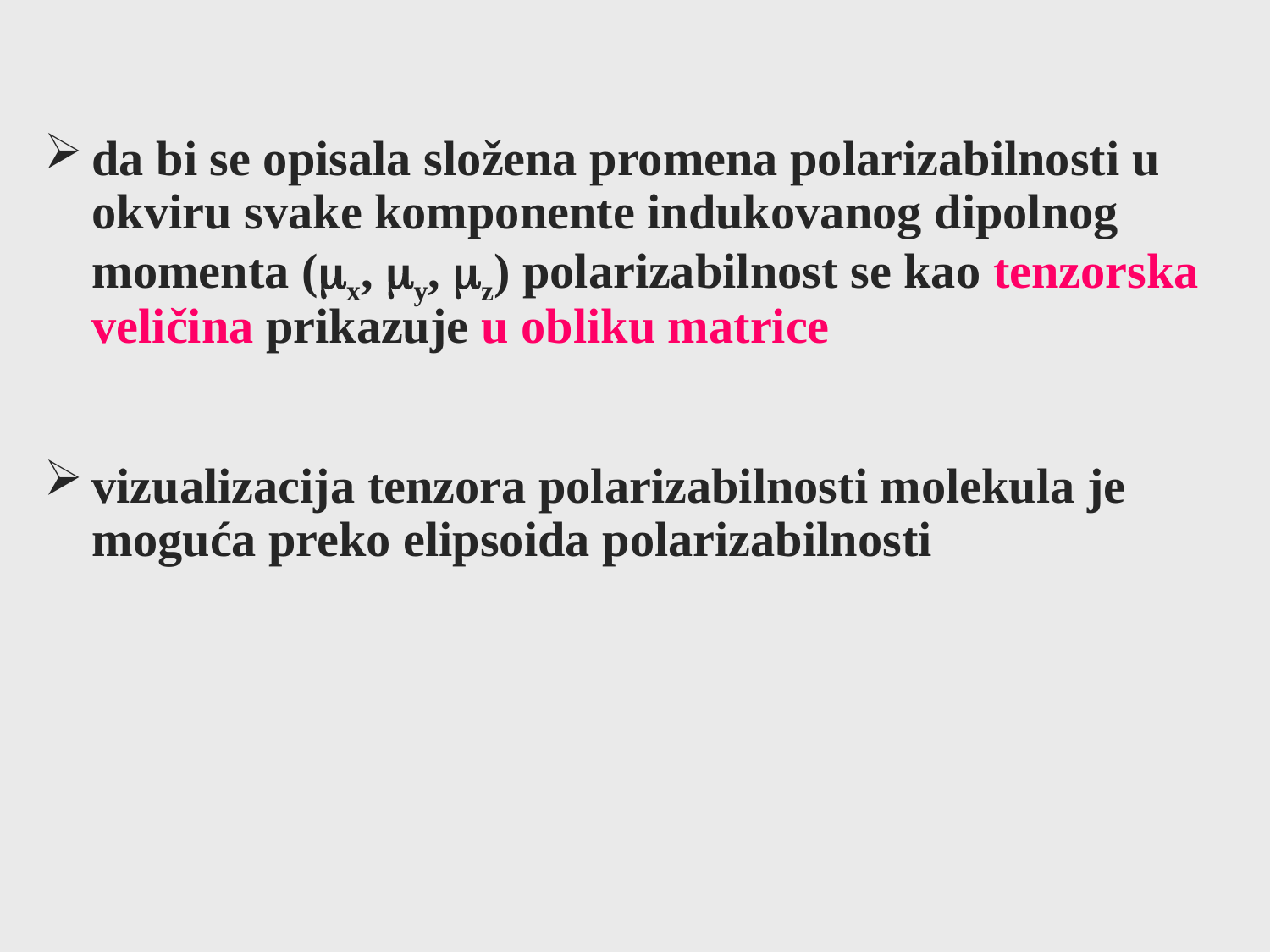

da bi se opisala složena promena polarizabilnosti u okviru svake komponente indukovanog dipolnog momenta (μx, μy, μz) polarizabilnost se kao tenzorska veličina prikazuje u obliku matrice

vizualizacija tenzora polarizabilnosti molekula je moguća preko elipsoida polarizabilnosti